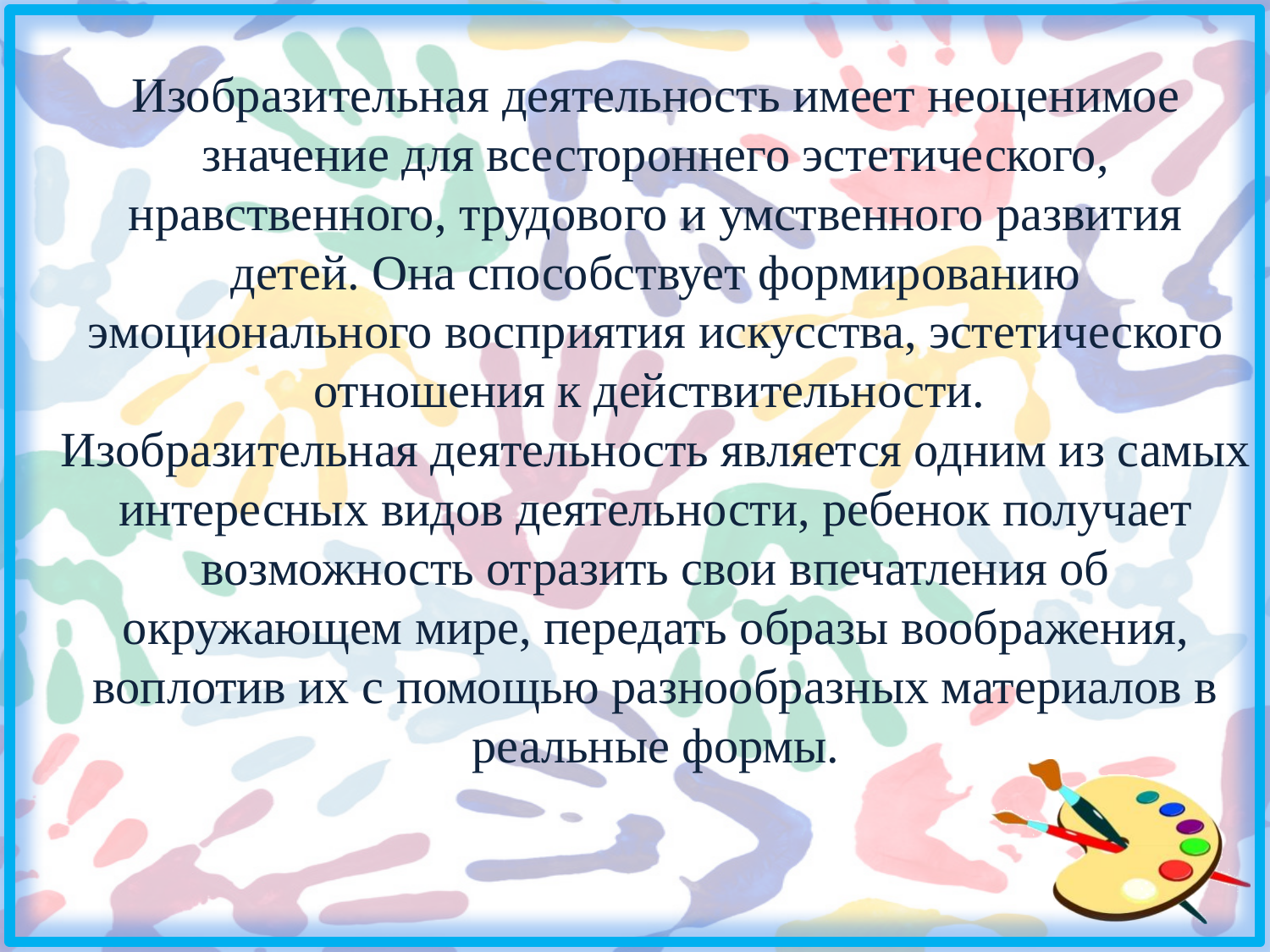

Изобразительная деятельность имеет неоценимое значение для всестороннего эстетического, нравственного, трудового и умственного развития детей. Она способствует формированию эмоционального восприятия искусства, эстетического отношения к действительности.
Изобразительная деятельность является одним из самых интересных видов деятельности, ребенок получает возможность отразить свои впечатления об окружающем мире, передать образы воображения, воплотив их с помощью разнообразных материалов в реальные формы.